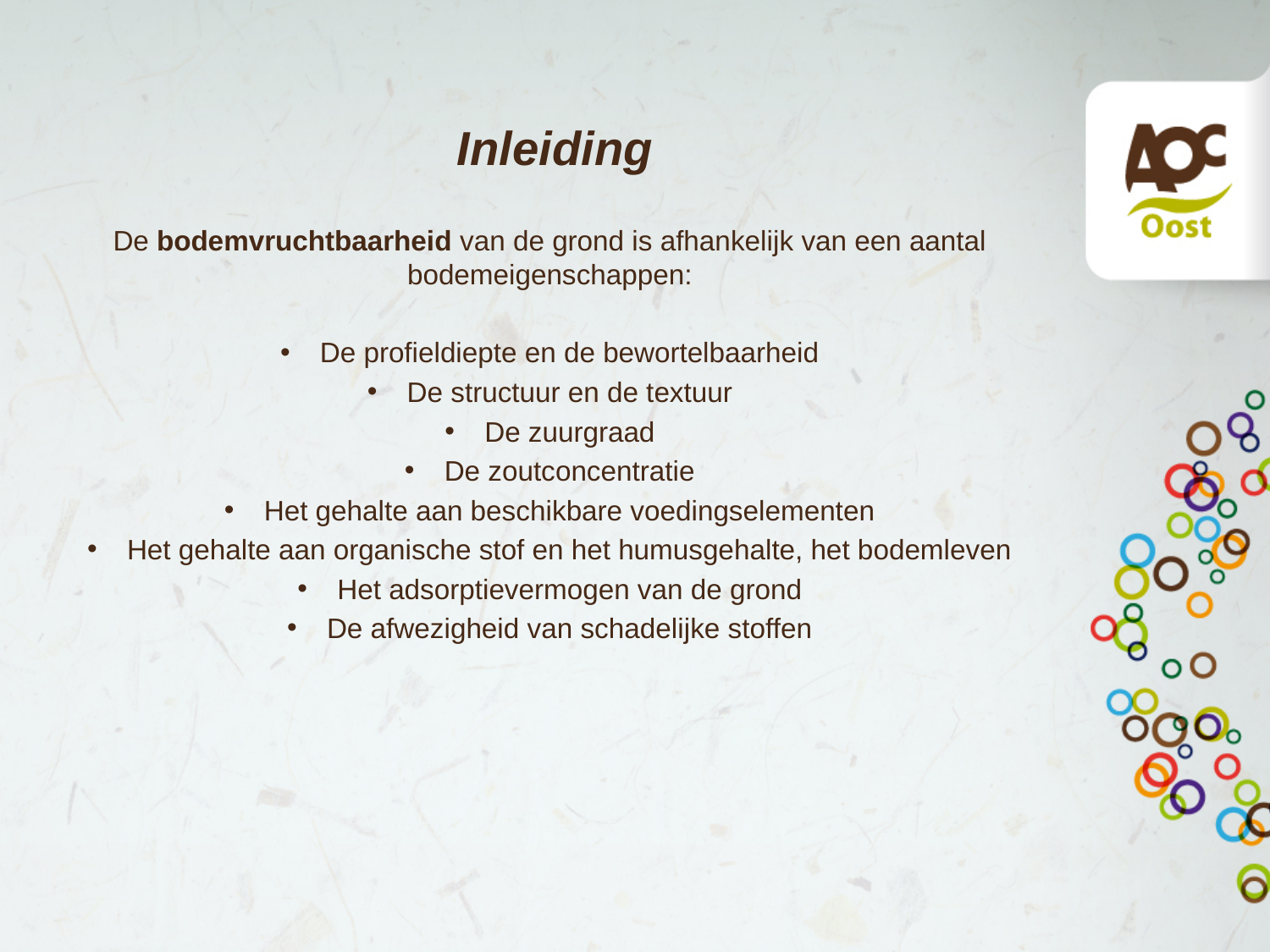

# Inleiding
De bodemvruchtbaarheid van de grond is afhankelijk van een aantal bodemeigenschappen:

De profieldiepte en de bewortelbaarheid
De structuur en de textuur
De zuurgraad
De zoutconcentratie
Het gehalte aan beschikbare voedingselementen
Het gehalte aan organische stof en het humusgehalte, het bodemleven
Het adsorptievermogen van de grond
De afwezigheid van schadelijke stoffen